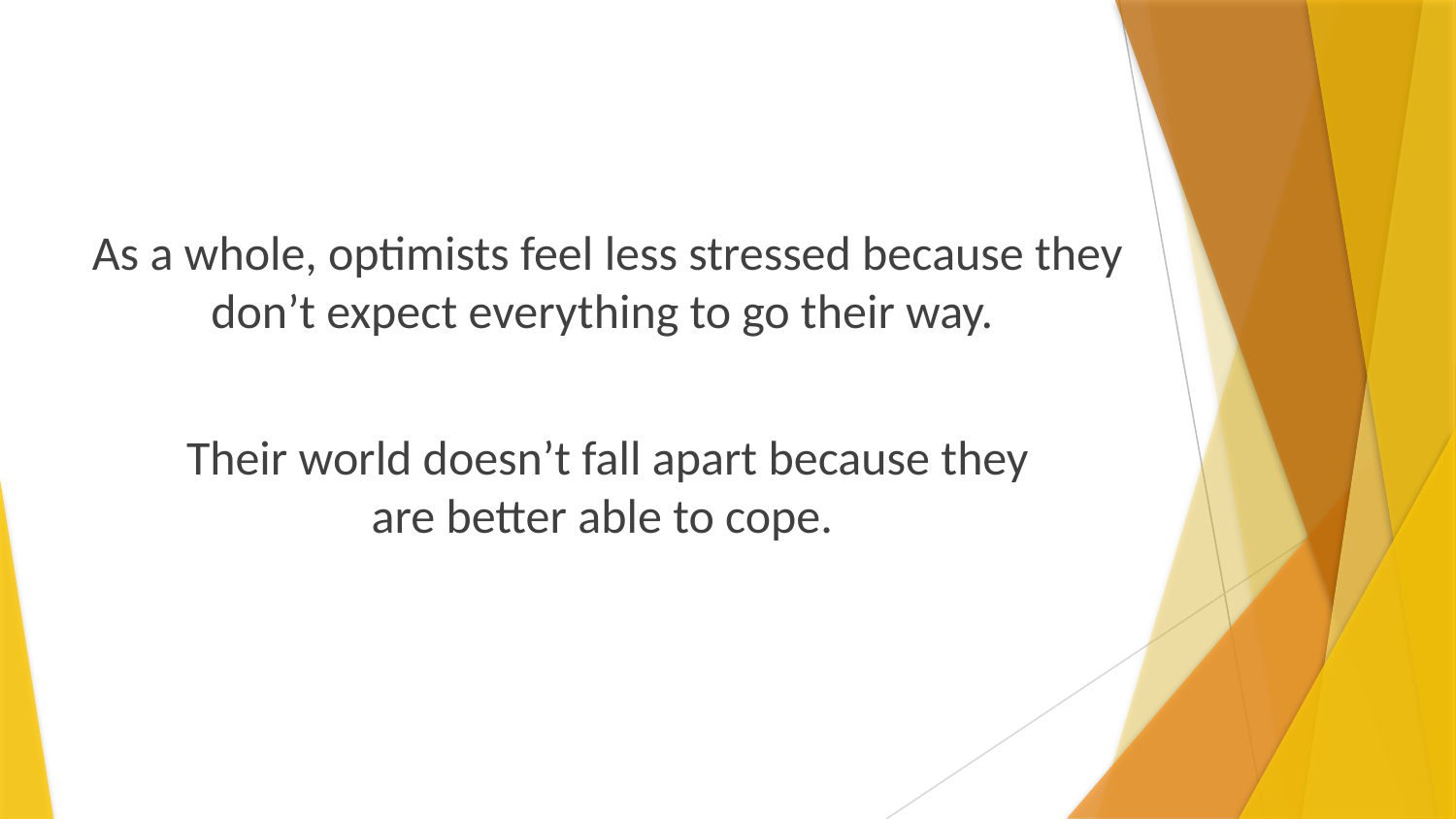

As a whole, optimists feel less stressed because they don’t expect everything to go their way.

Their world doesn’t fall apart because they
are better able to cope.